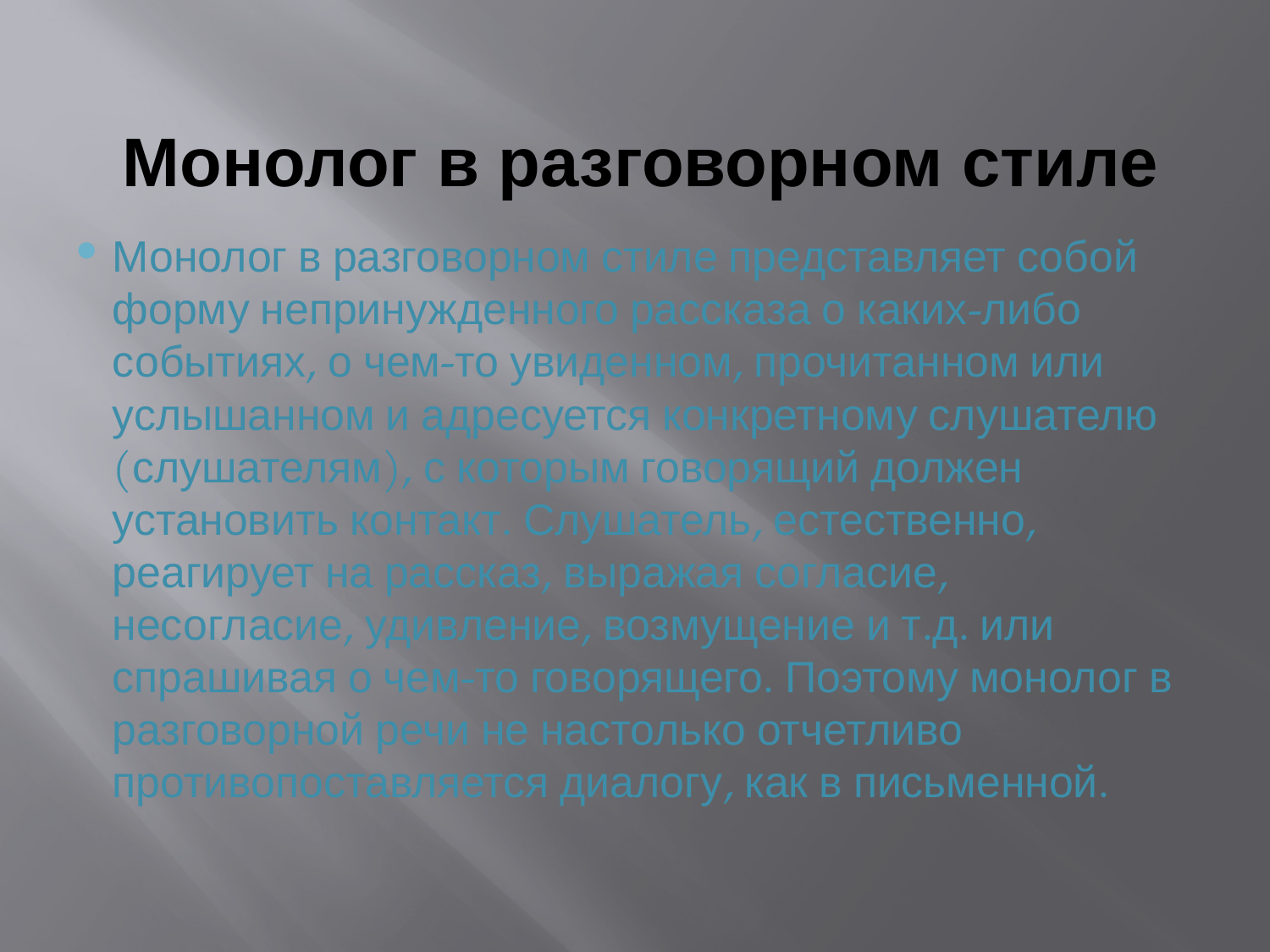

# Монолог в разговорном стиле
Монолог в разговорном стиле представляет собой форму непринужденного рассказа о каких-либо событиях, о чем-то увиденном, прочитанном или услышанном и адресуется конкретному слушателю (слушателям), с которым говорящий должен установить контакт. Слушатель, естественно, реагирует на рассказ, выражая согласие, несогласие, удивление, возмущение и т.д. или спрашивая о чем-то говорящего. Поэтому монолог в разговорной речи не настолько отчетливо противопоставляется диалогу, как в письменной.